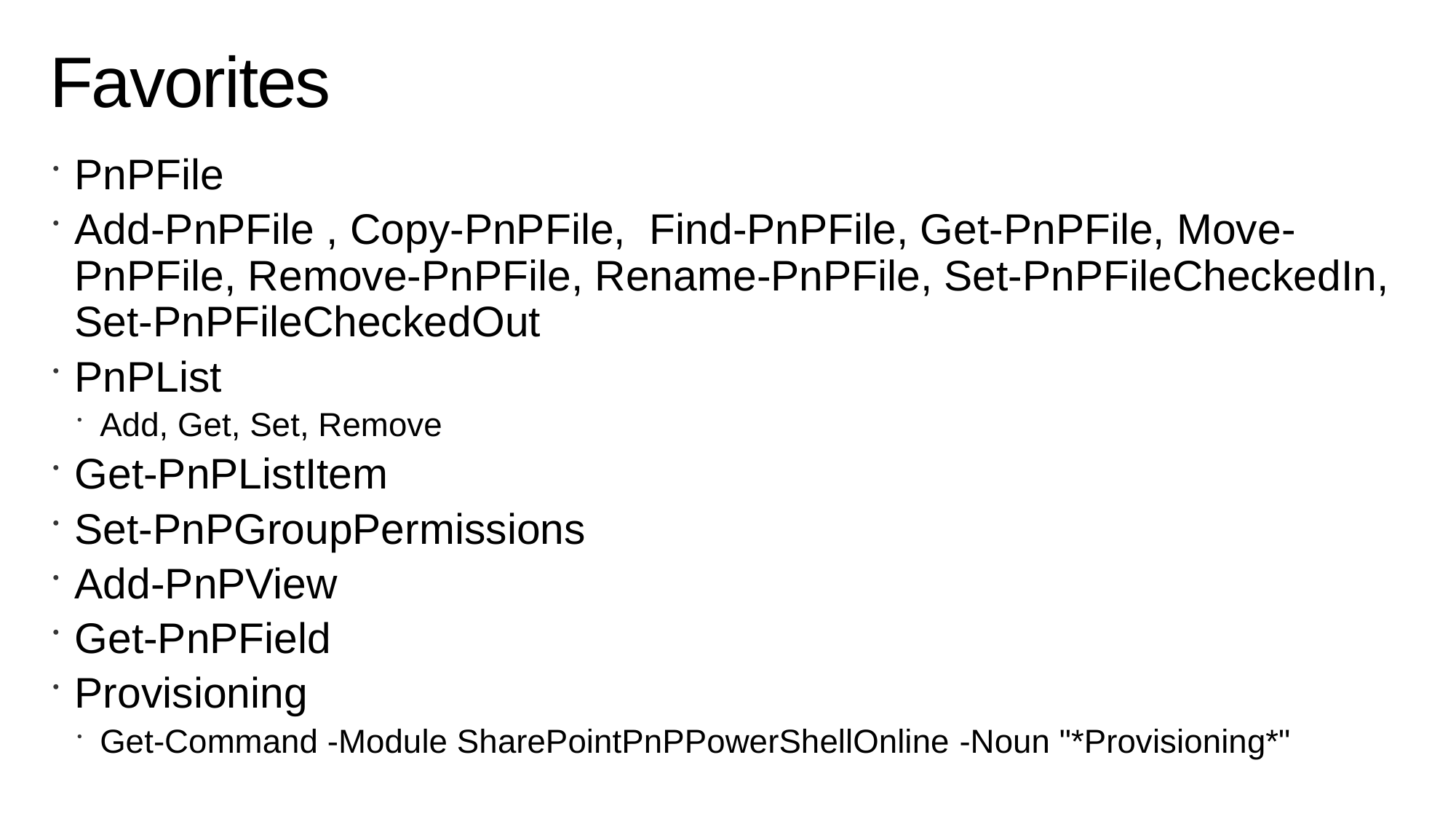

# Favorites
PnPFile
Add-PnPFile , Copy-PnPFile,  Find-PnPFile, Get-PnPFile, Move-PnPFile, Remove-PnPFile, Rename-PnPFile, Set-PnPFileCheckedIn, Set-PnPFileCheckedOut
PnPList
Add, Get, Set, Remove
Get-PnPListItem
Set-PnPGroupPermissions
Add-PnPView
Get-PnPField
Provisioning
Get-Command -Module SharePointPnPPowerShellOnline -Noun "*Provisioning*"